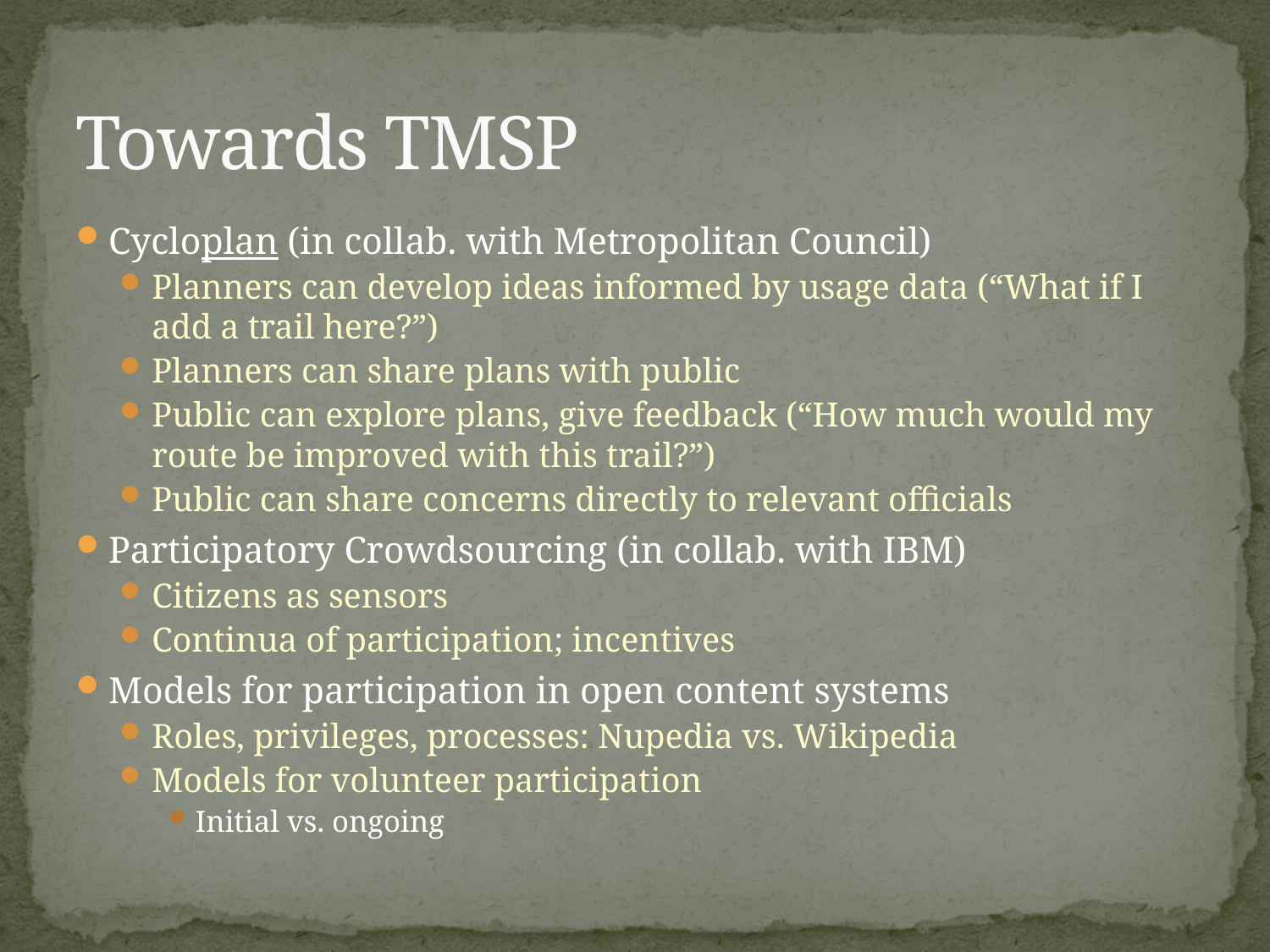

# Towards TMSP
Cycloplan (in collab. with Metropolitan Council)
Planners can develop ideas informed by usage data (“What if I add a trail here?”)
Planners can share plans with public
Public can explore plans, give feedback (“How much would my route be improved with this trail?”)
Public can share concerns directly to relevant officials
Participatory Crowdsourcing (in collab. with IBM)
Citizens as sensors
Continua of participation; incentives
Models for participation in open content systems
Roles, privileges, processes: Nupedia vs. Wikipedia
Models for volunteer participation
Initial vs. ongoing